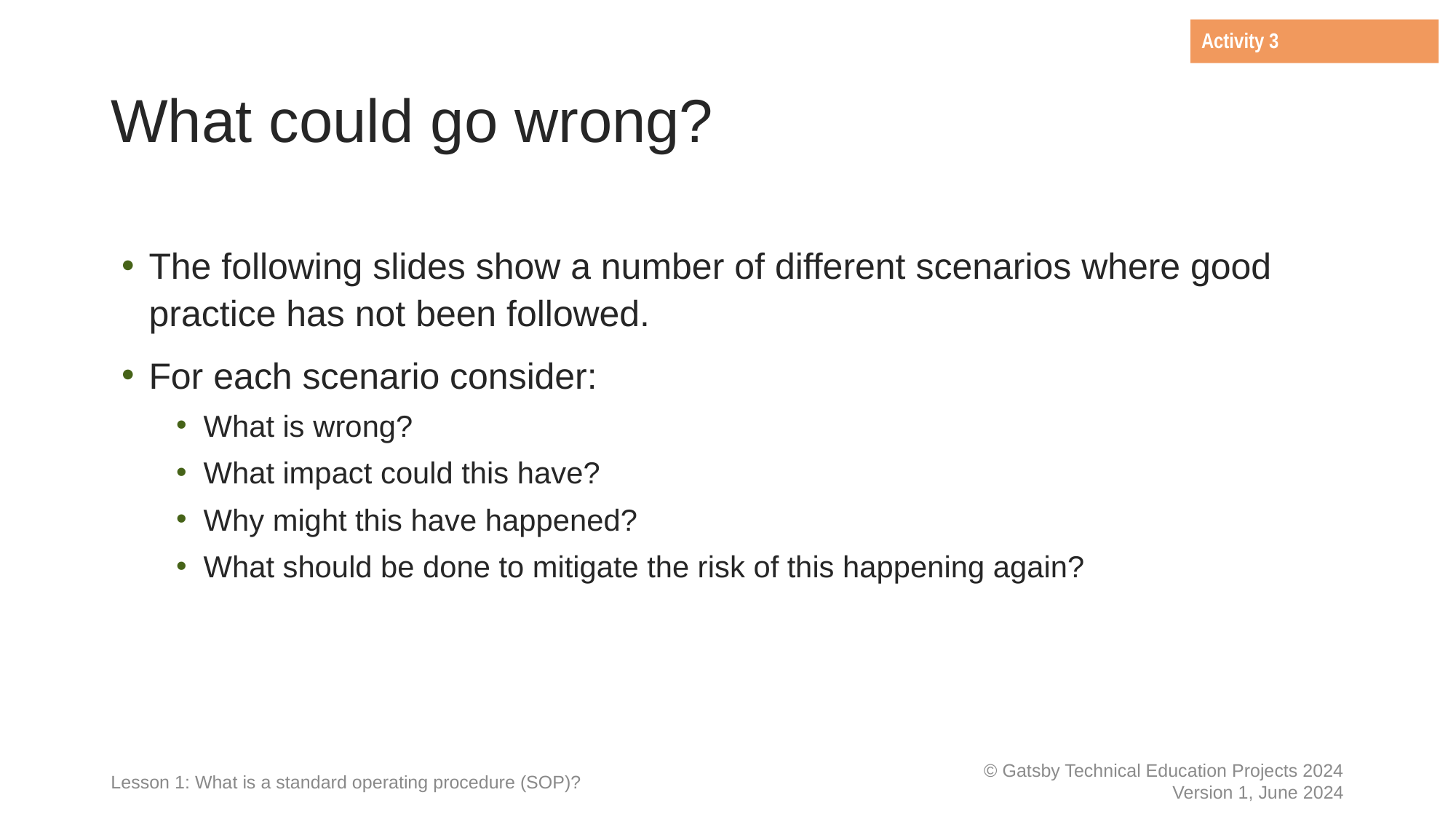

Activity 3
# What could go wrong?
The following slides show a number of different scenarios where good practice has not been followed.
For each scenario consider:
What is wrong?
What impact could this have?
Why might this have happened?
What should be done to mitigate the risk of this happening again?
Lesson 1: What is a standard operating procedure (SOP)?